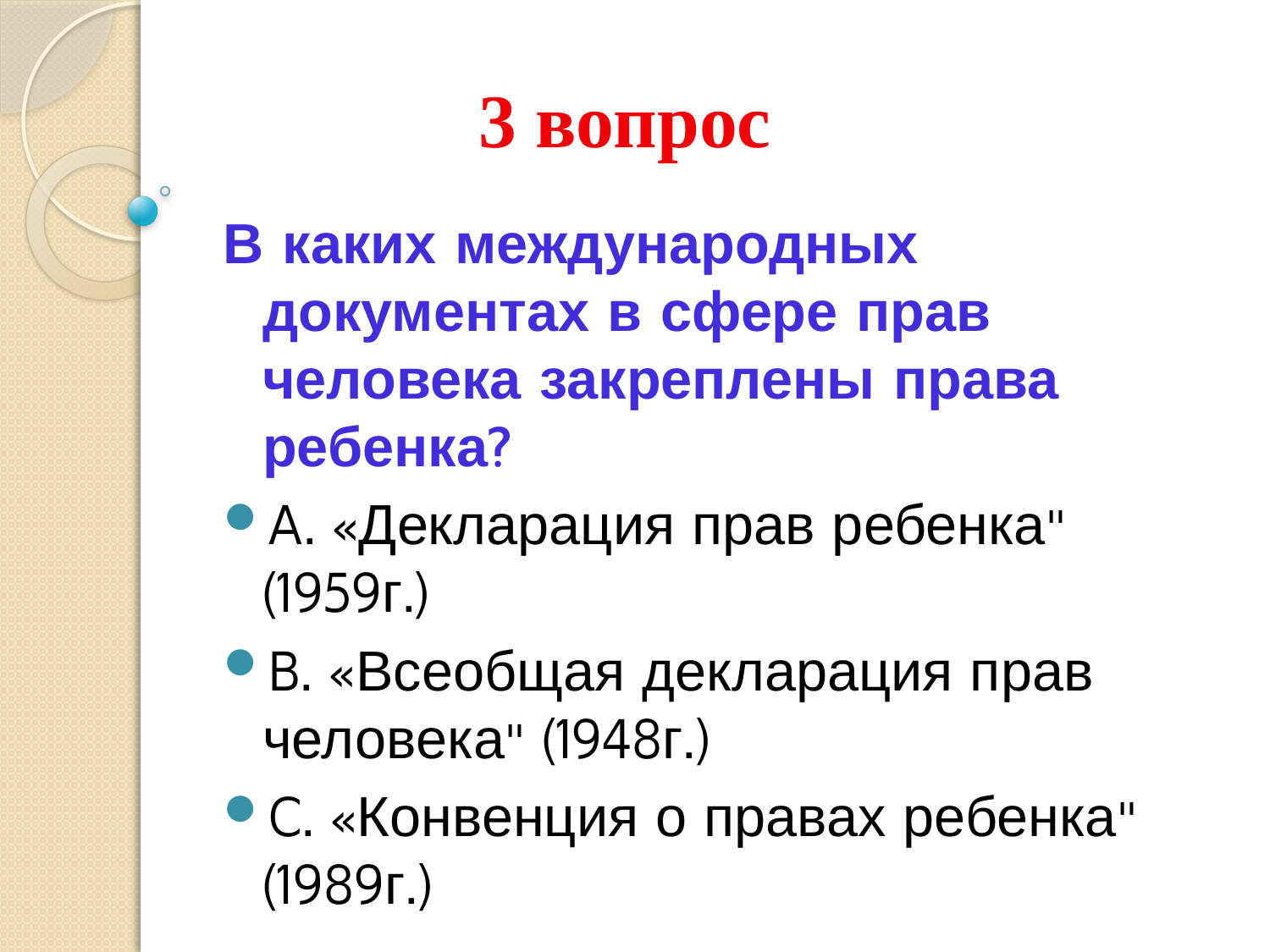

3 вопрос
В каких международных документах в сфере прав человека закреплены права ребенка?
A. «Декларация прав ребенка" (1959г.)
B. «Всеобщая декларация прав человека" (1948г.)
C. «Конвенция о правах ребенка" (1989г.)